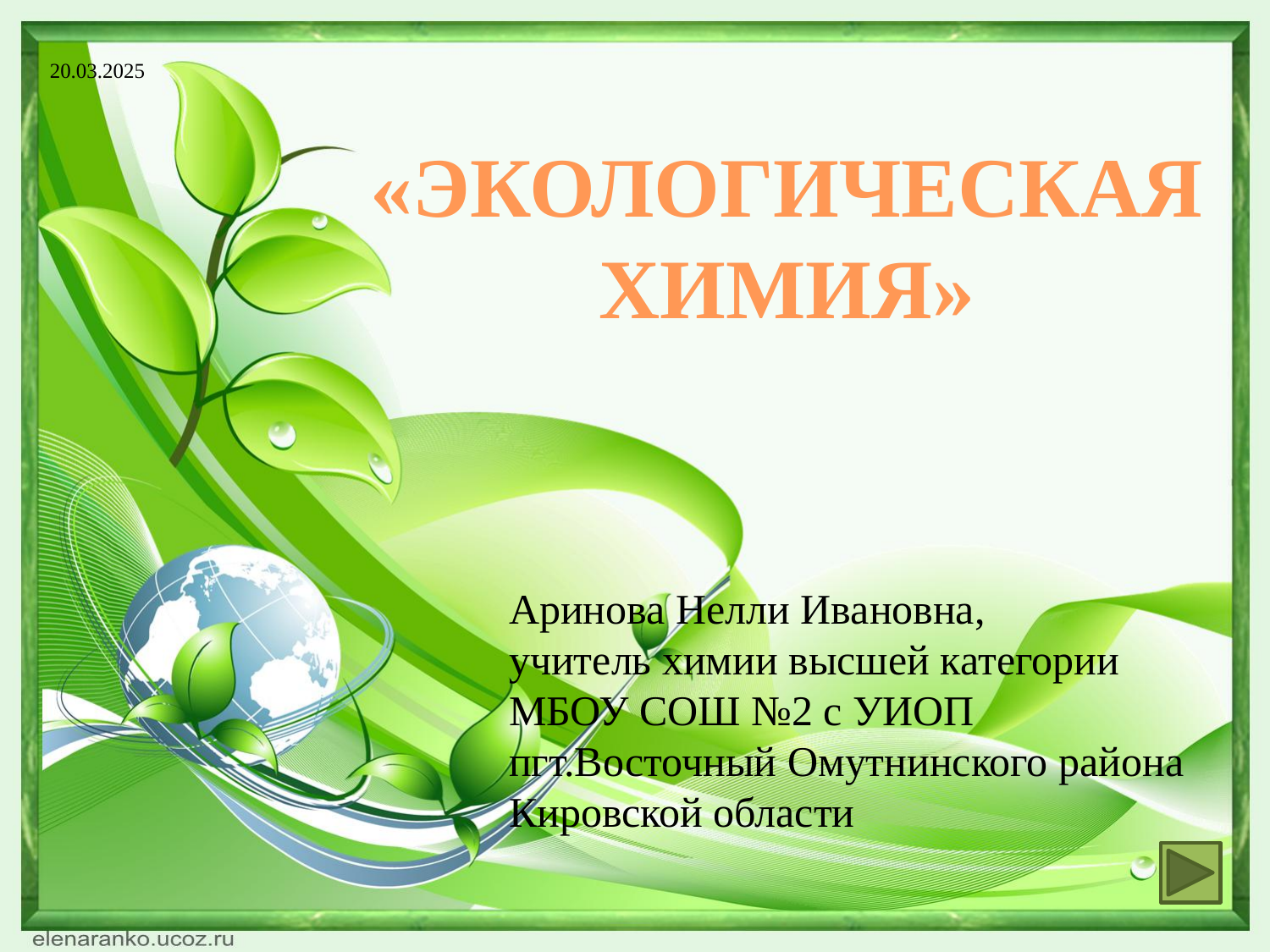

20.03.2025
«ЭКОЛОГИЧЕСКАЯ ХИМИЯ»
Аринова Нелли Ивановна,
учитель химии высшей категории
МБОУ СОШ №2 с УИОП пгт.Восточный Омутнинского района Кировской области